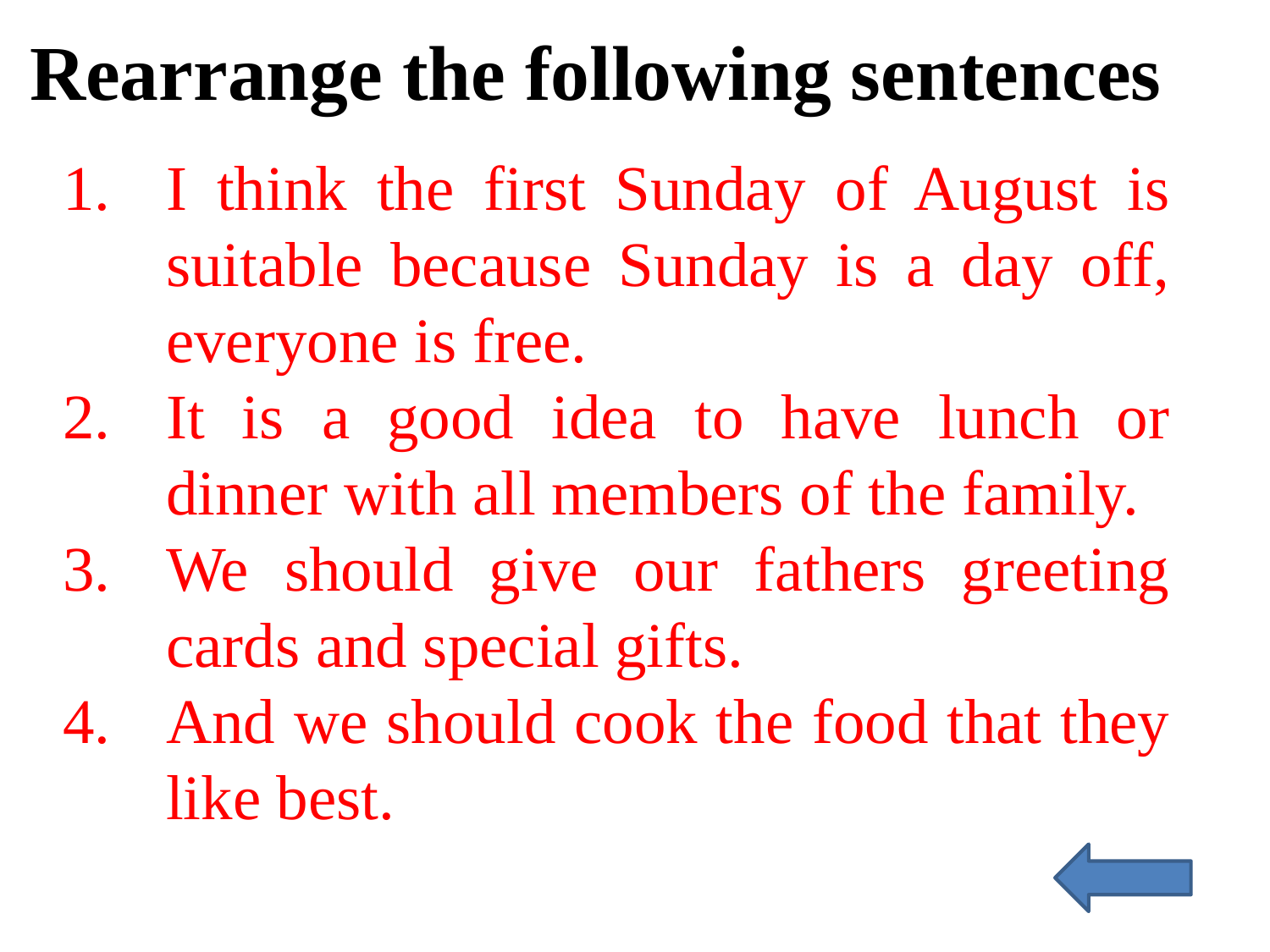

Rearrange the following sentences
I think the first Sunday of August is suitable because Sunday is a day off, everyone is free.
It is a good idea to have lunch or dinner with all members of the family.
We should give our fathers greeting cards and special gifts.
And we should cook the food that they like best.